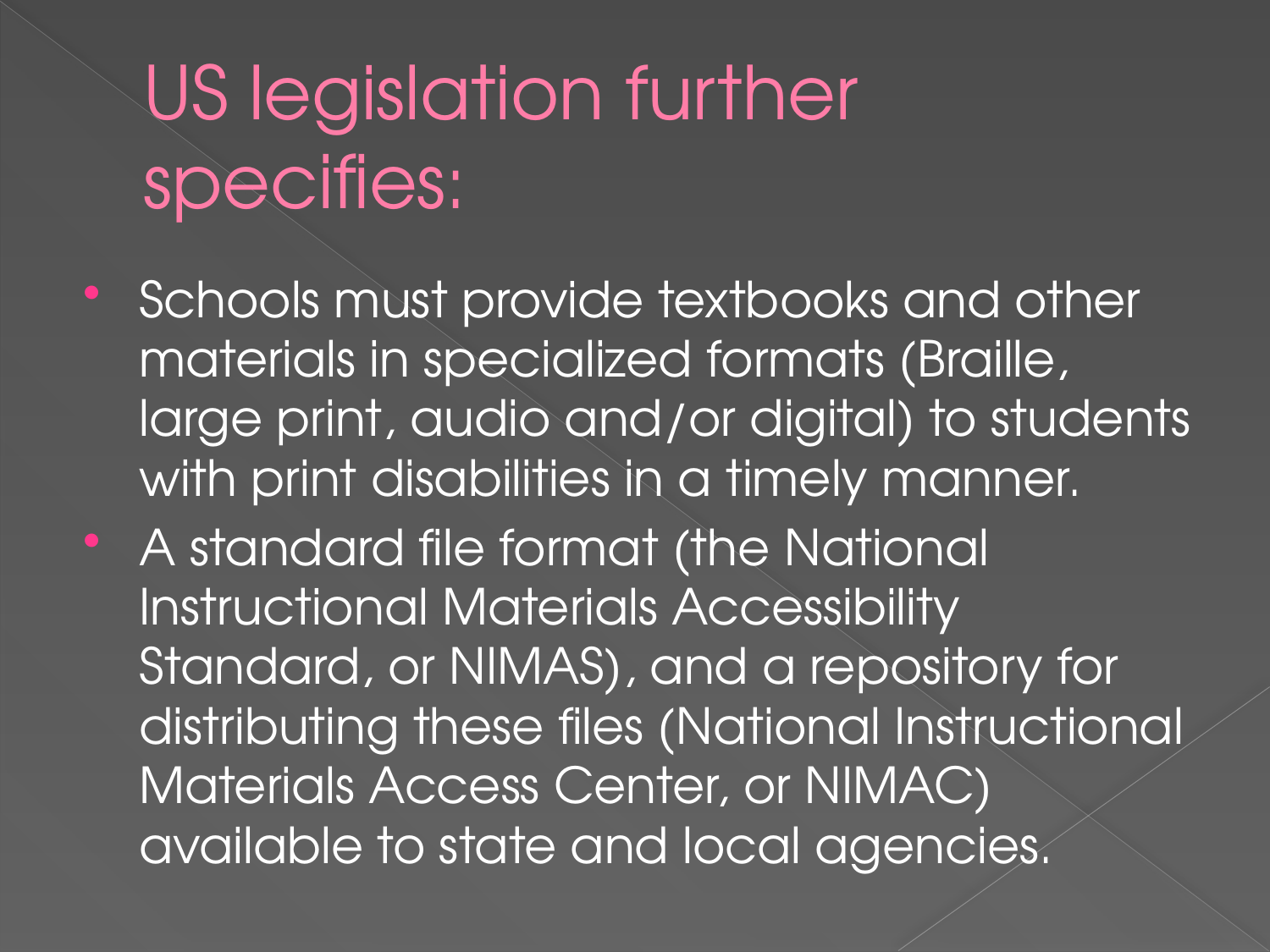

# US legislation further specifies:
Schools must provide textbooks and other materials in specialized formats (Braille, large print, audio and/or digital) to students with print disabilities in a timely manner.
A standard file format (the National Instructional Materials Accessibility Standard, or NIMAS), and a repository for distributing these files (National Instructional Materials Access Center, or NIMAC) available to state and local agencies.